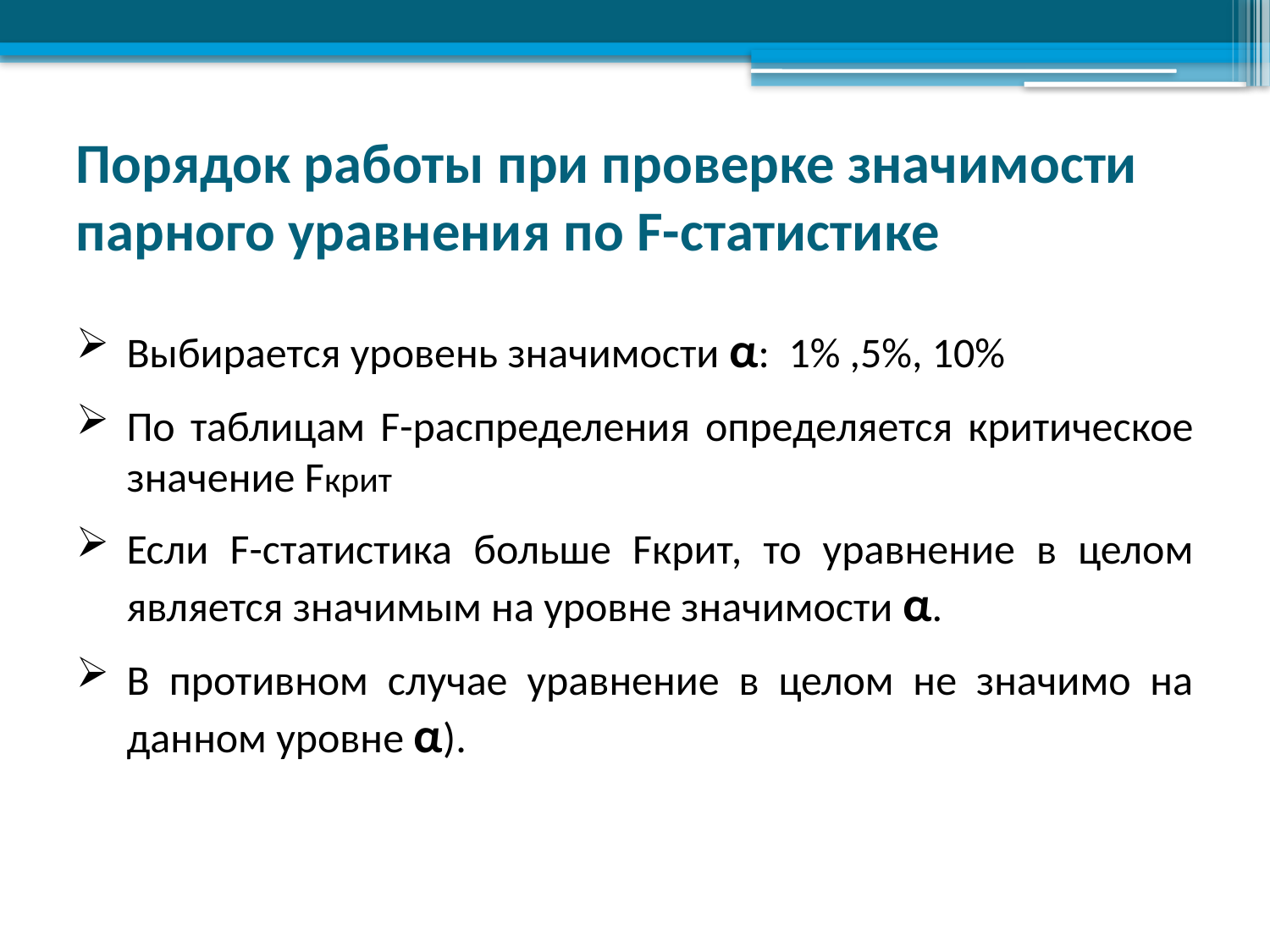

# Порядок работы при проверке значимости парного уравнения по F-статистике
Выбирается уровень значимости α:  1% ,5%, 10%
По таблицам F-распределения определяется критическое значение Fкрит
Если F-статистика больше Fкрит, то уравнение в целом является значимым на уровне значимости α.
В противном случае уравнение в целом не значимо на данном уровне α).